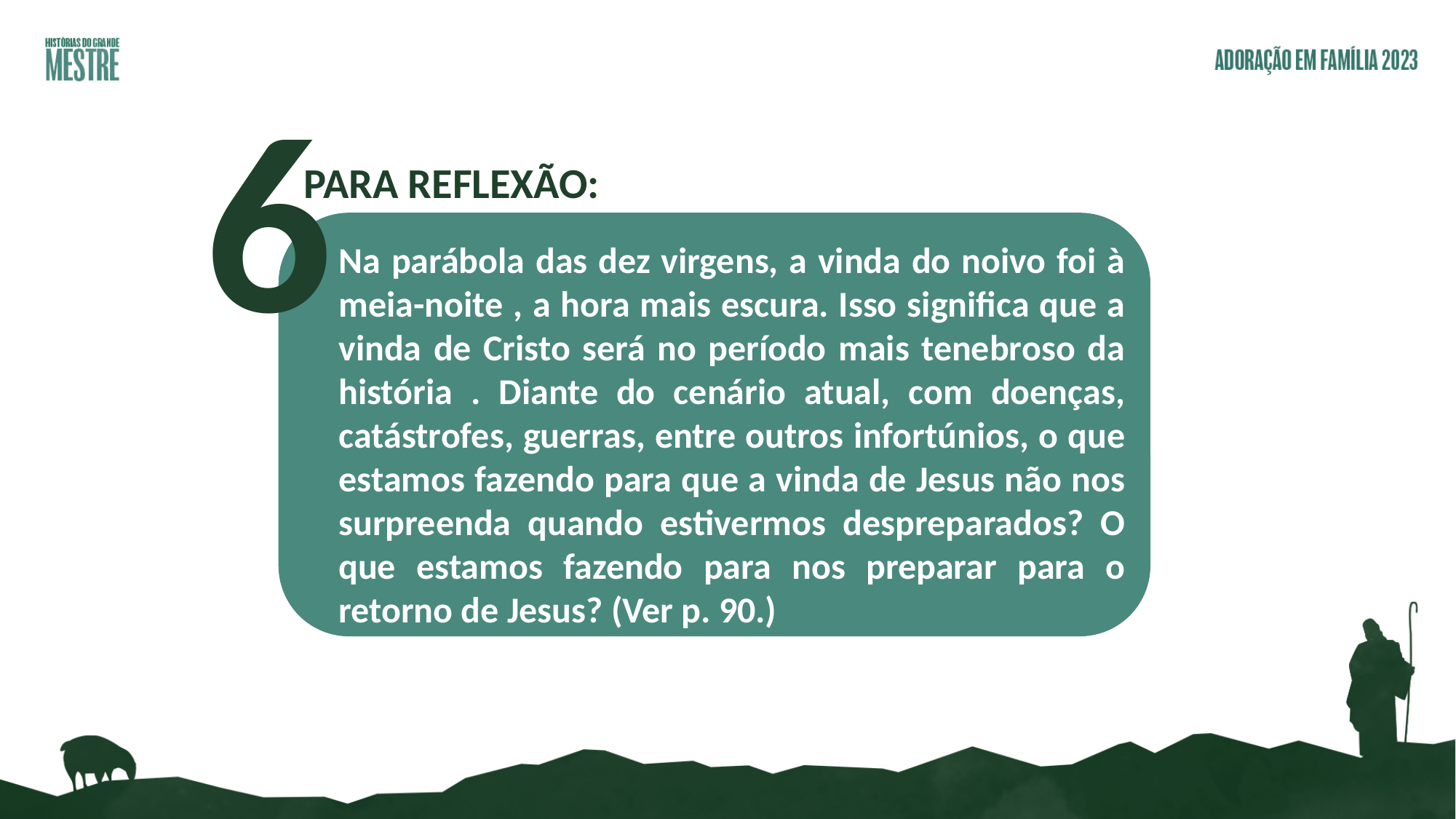

6
PARA REFLEXÃO:

Na parábola das dez virgens, a vinda do noivo foi à meia-noite , a hora mais escura. Isso significa que a vinda de Cristo será no período mais tenebroso da história . Diante do cenário atual, com doenças, catástrofes, guerras, entre outros infortúnios, o que estamos fazendo para que a vinda de Jesus não nos surpreenda quando estivermos despreparados? O que estamos fazendo para nos preparar para o retorno de Jesus? (Ver p. 90.)